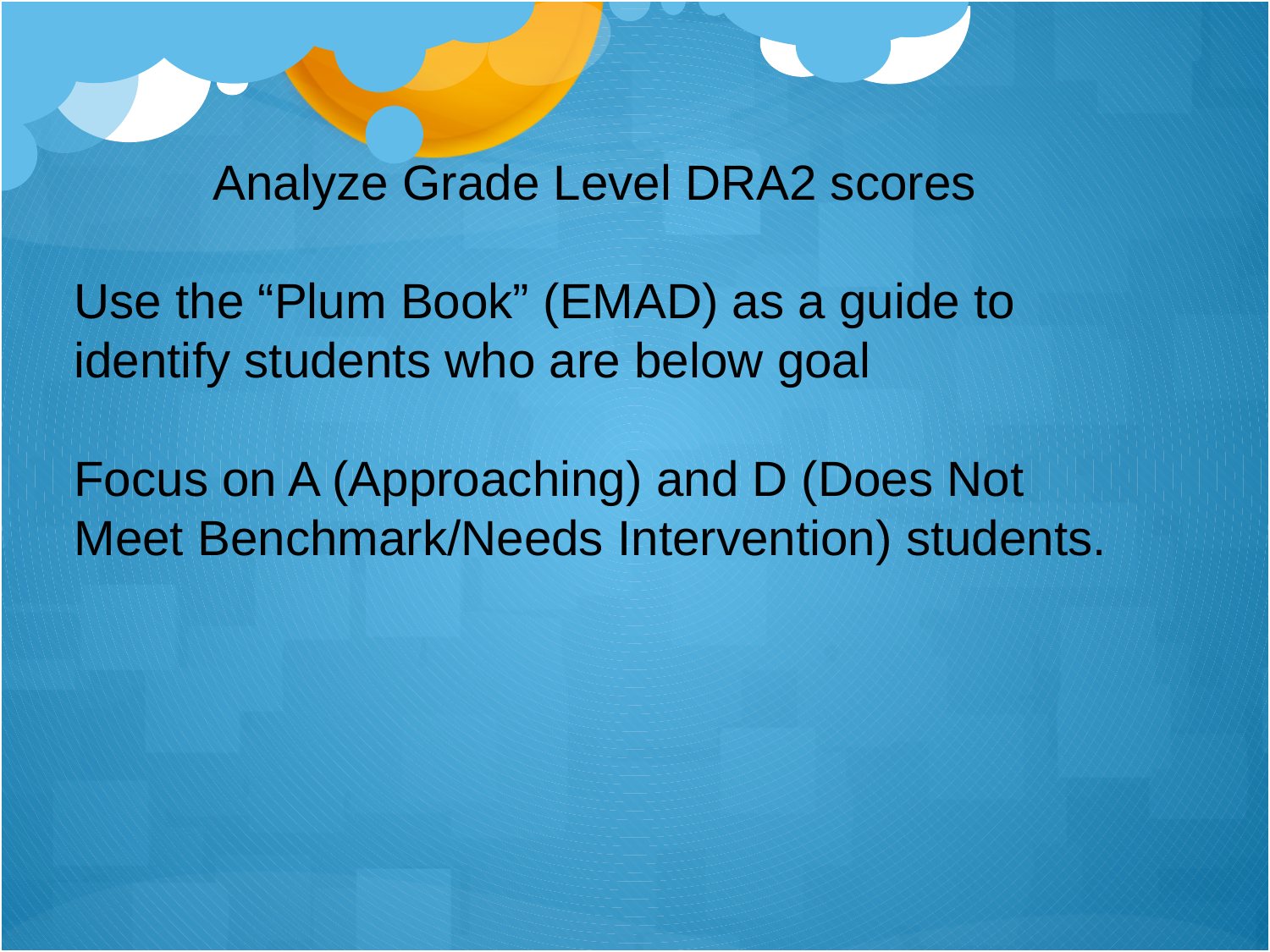

Analyze Grade Level DRA2 scores

Use the “Plum Book” (EMAD) as a guide to identify students who are below goal

Focus on A (Approaching) and D (Does Not Meet Benchmark/Needs Intervention) students.